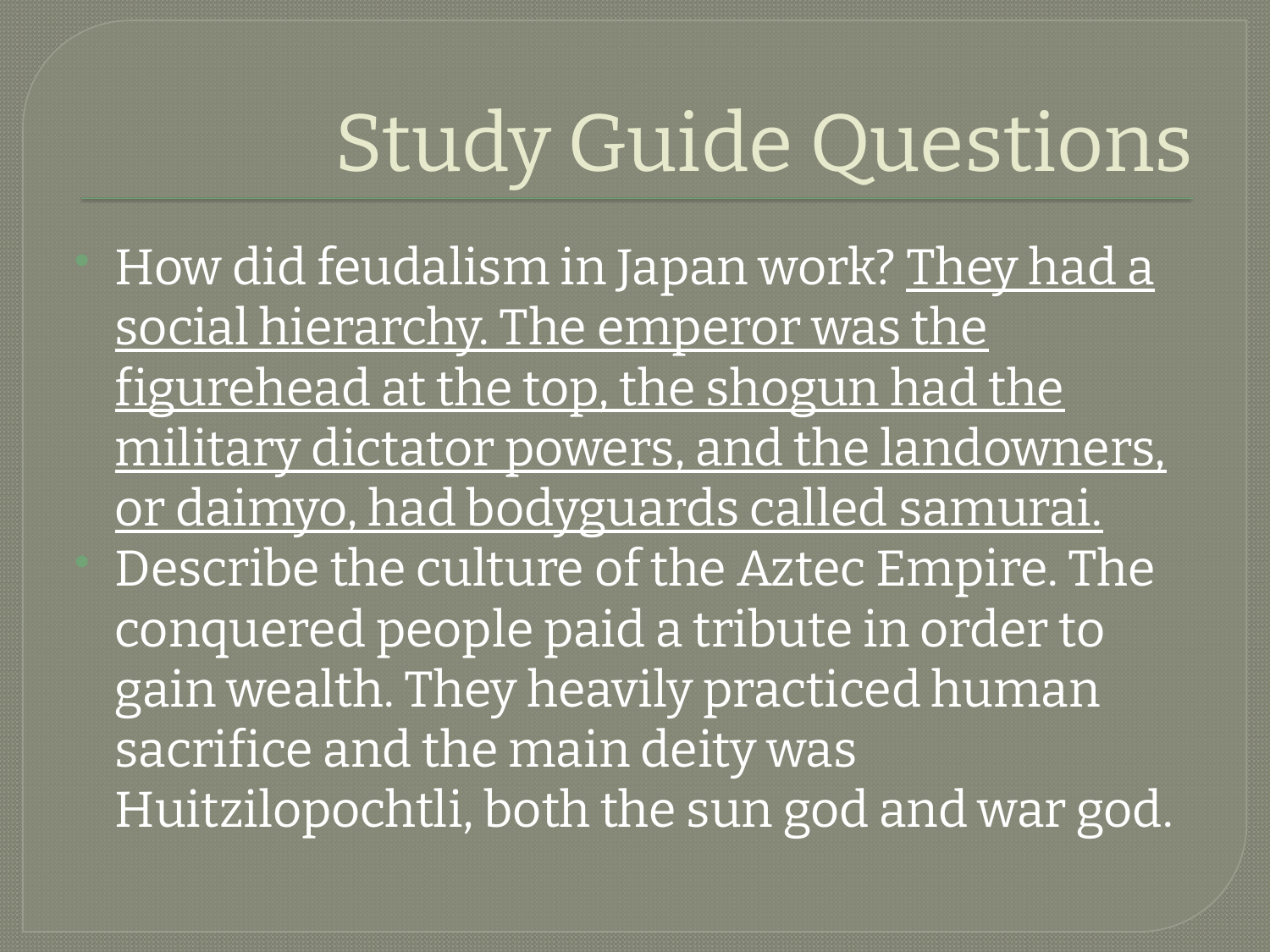

# Study Guide Questions
How did feudalism in Japan work? They had a social hierarchy. The emperor was the figurehead at the top, the shogun had the military dictator powers, and the landowners, or daimyo, had bodyguards called samurai.
Describe the culture of the Aztec Empire. The conquered people paid a tribute in order to gain wealth. They heavily practiced human sacrifice and the main deity was Huitzilopochtli, both the sun god and war god.